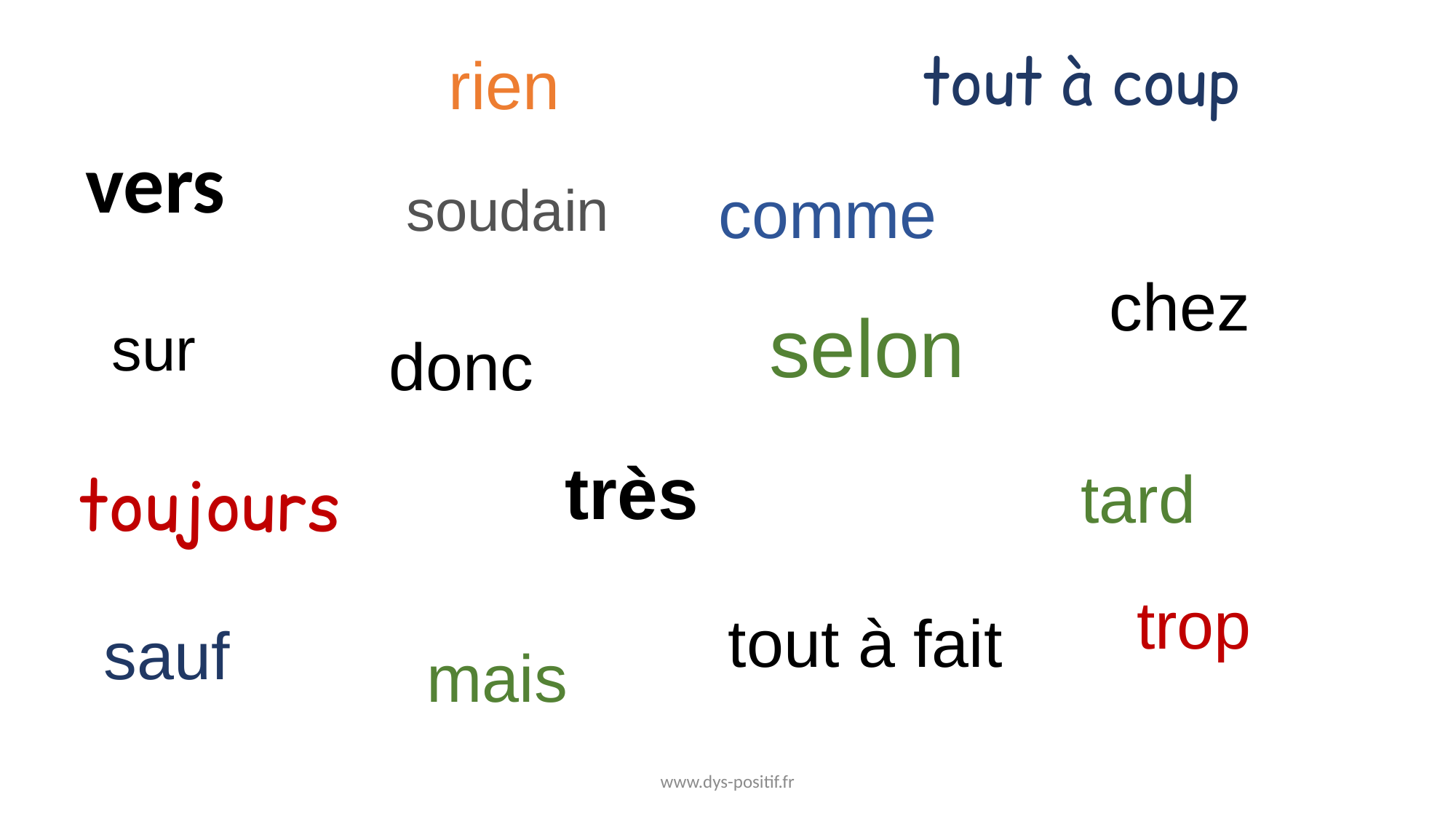

rien
tout à coup
vers
comme
soudain
chez
selon
sur
donc
très
tard
toujours
trop
tout à fait
sauf
mais
www.dys-positif.fr